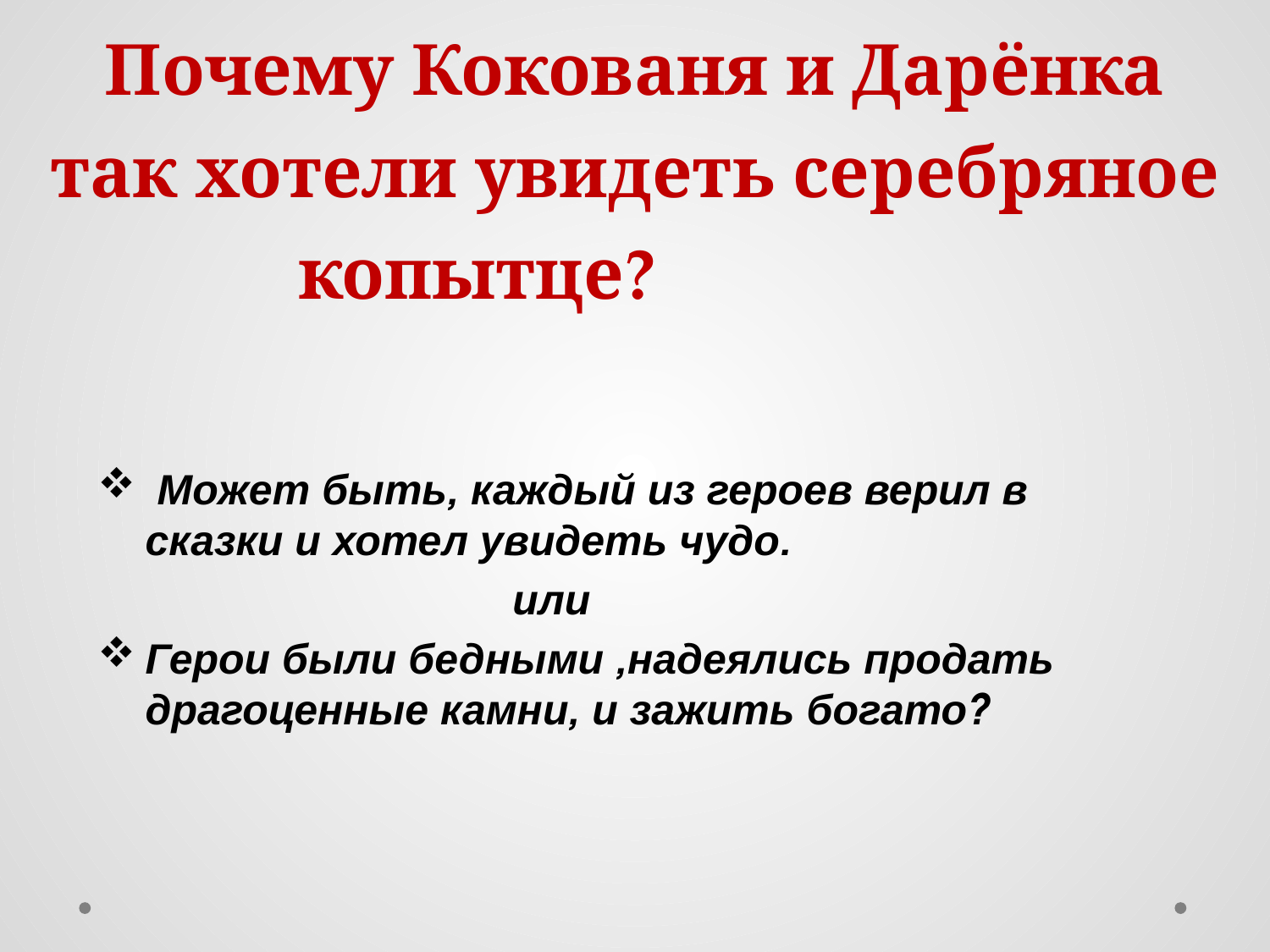

# Почему Кокованя и Дарёнка так хотели увидеть серебряное копытце?
 Может быть, каждый из героев верил в сказки и хотел увидеть чудо.
                                   или
Герои были бедными ,надеялись продать драгоценные камни, и зажить богато?